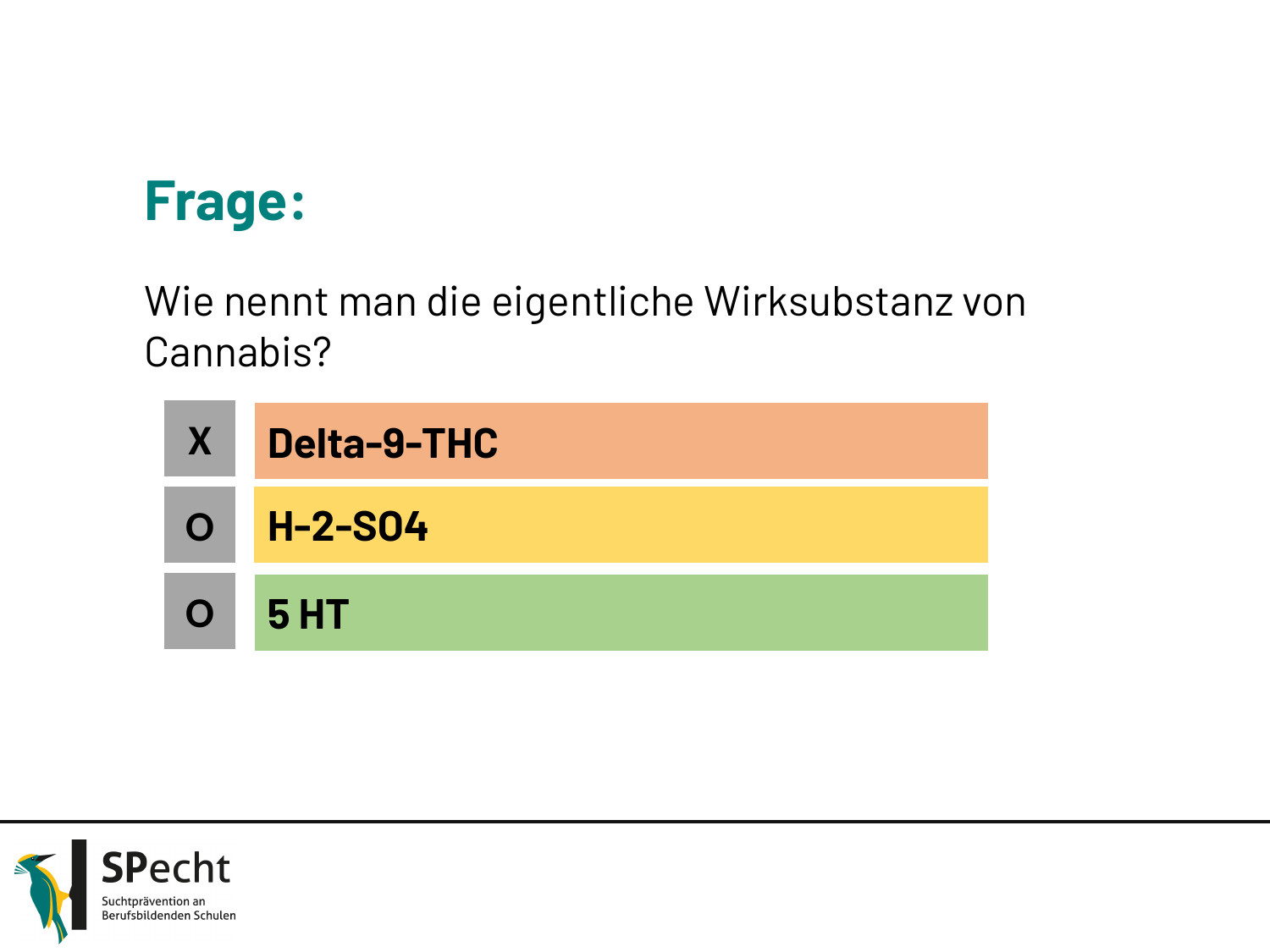

Frage:
Wie nennt man die eigentliche Wirksubstanz von Cannabis?
X
O
O
Delta-9-THC
H-2-SO4
5 HT